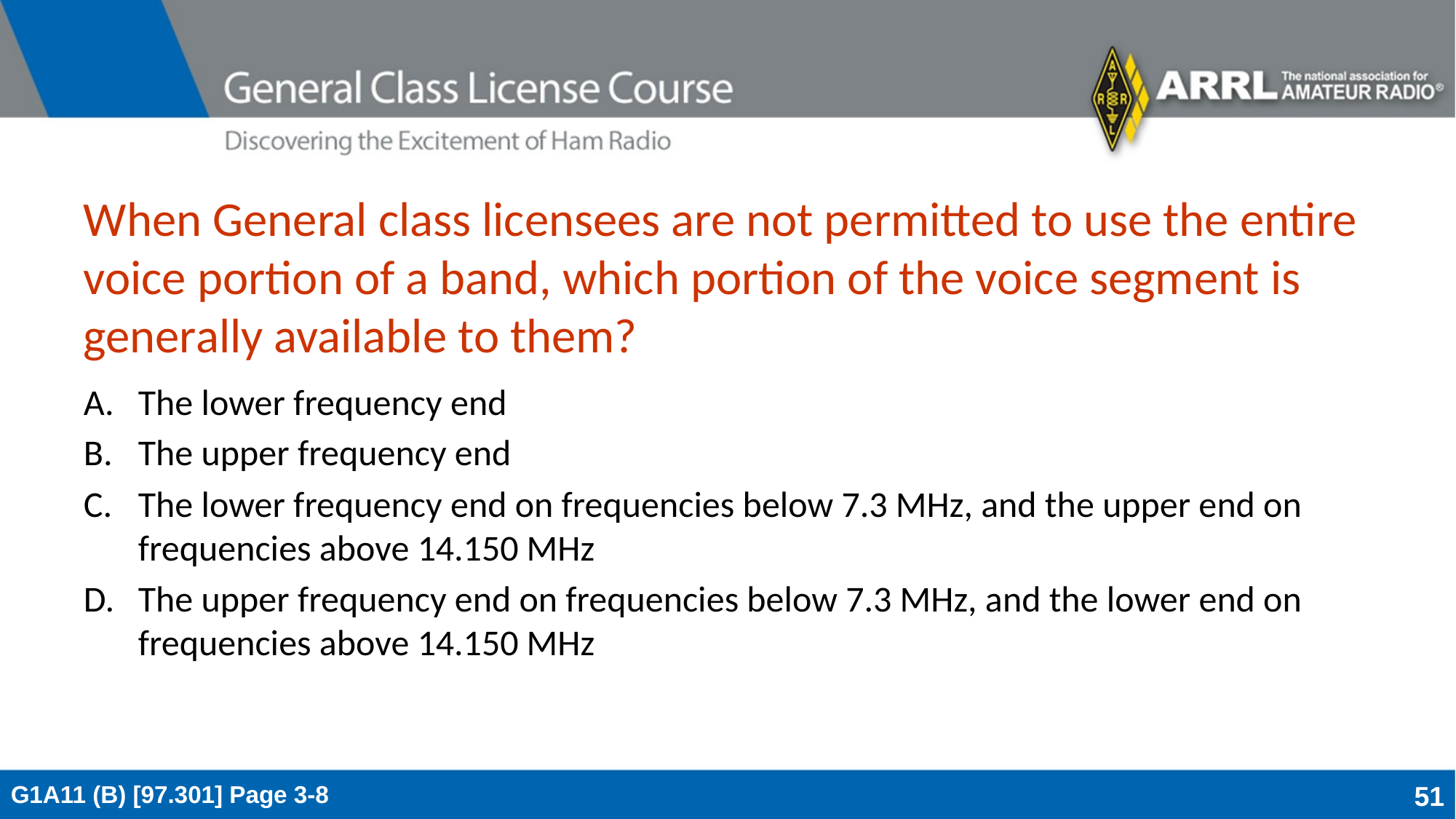

# When General class licensees are not permitted to use the entire voice portion of a band, which portion of the voice segment is generally available to them?
The lower frequency end
The upper frequency end
The lower frequency end on frequencies below 7.3 MHz, and the upper end on frequencies above 14.150 MHz
The upper frequency end on frequencies below 7.3 MHz, and the lower end on frequencies above 14.150 MHz
G1A11 (B) [97.301] Page 3-8
51